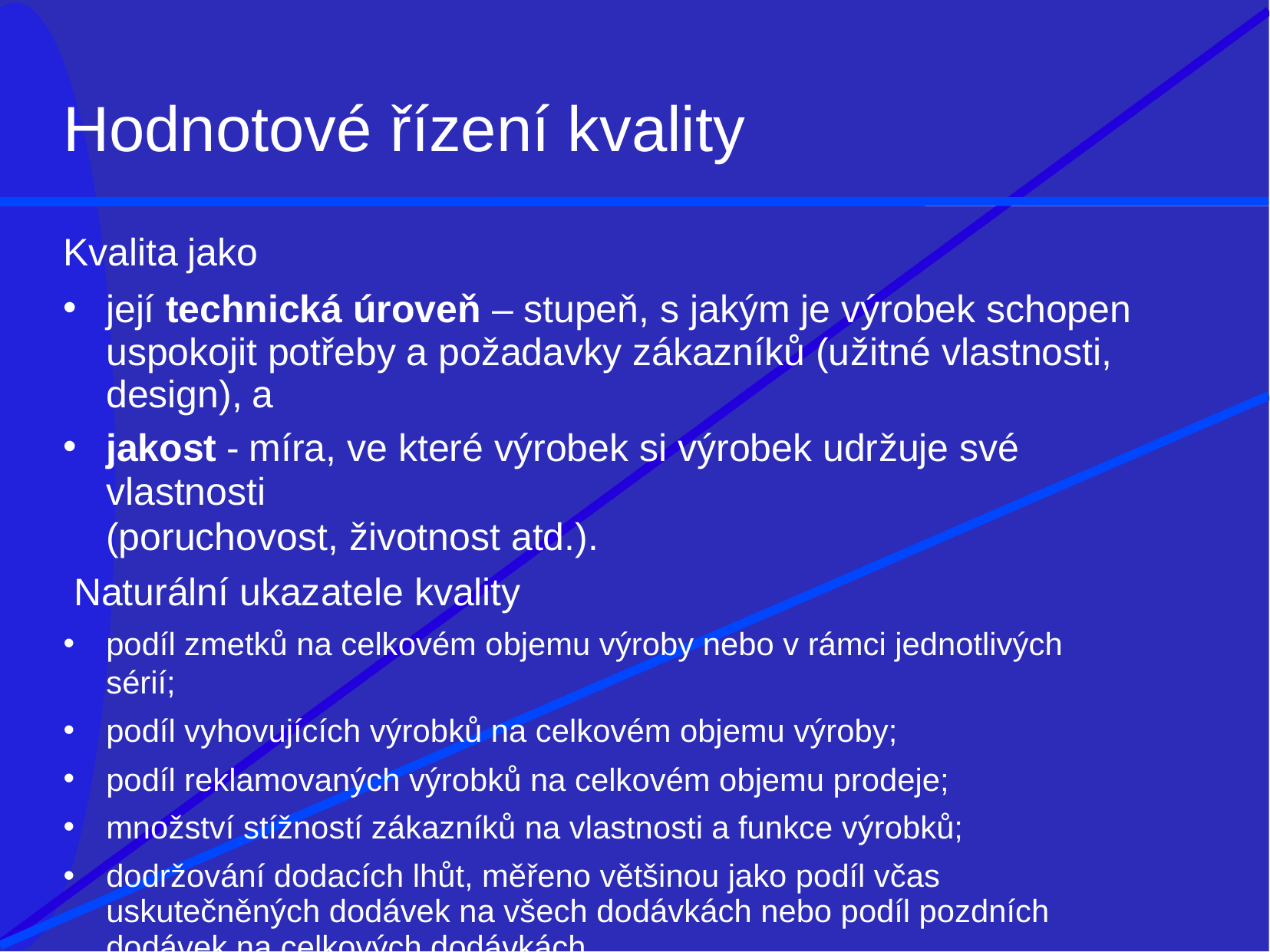

# Hodnotové řízení kvality
Kvalita jako
její technická úroveň – stupeň, s jakým je výrobek schopen uspokojit potřeby a požadavky zákazníků (užitné vlastnosti, design), a
jakost - míra, ve které výrobek si výrobek udržuje své vlastnosti
(poruchovost, životnost atd.).
Naturální ukazatele kvality
podíl zmetků na celkovém objemu výroby nebo v rámci jednotlivých sérií;
podíl vyhovujících výrobků na celkovém objemu výroby;
podíl reklamovaných výrobků na celkovém objemu prodeje;
množství stížností zákazníků na vlastnosti a funkce výrobků;
dodržování dodacích lhůt, měřeno většinou jako podíl včas uskutečněných dodávek na všech dodávkách nebo podíl pozdních dodávek na celkových dodávkách